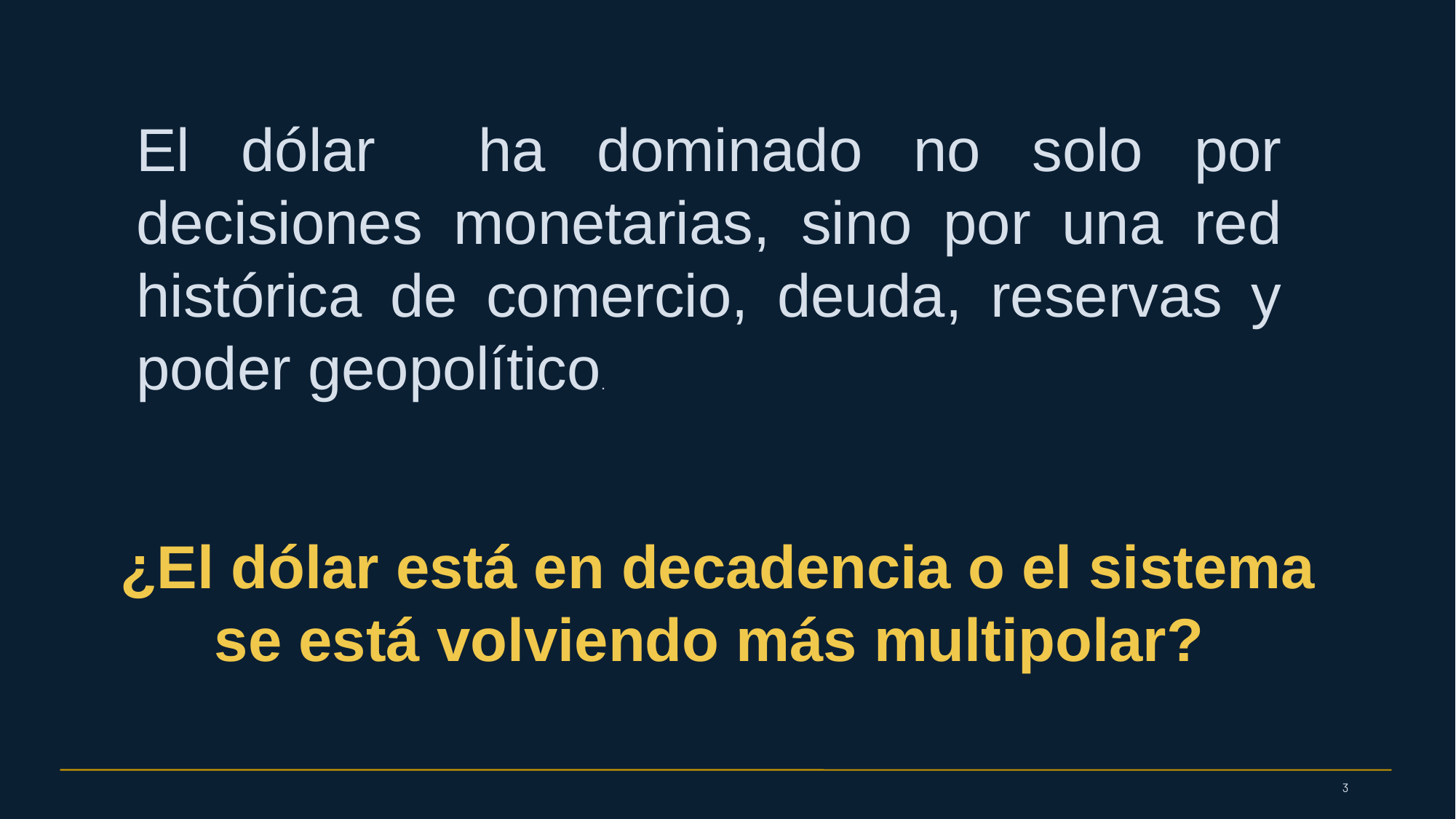

El dólar  ha dominado no solo por decisiones monetarias, sino por una red histórica de comercio, deuda, reservas y poder geopolítico.
 ¿El dólar está en decadencia o el sistema se está volviendo más multipolar?
3